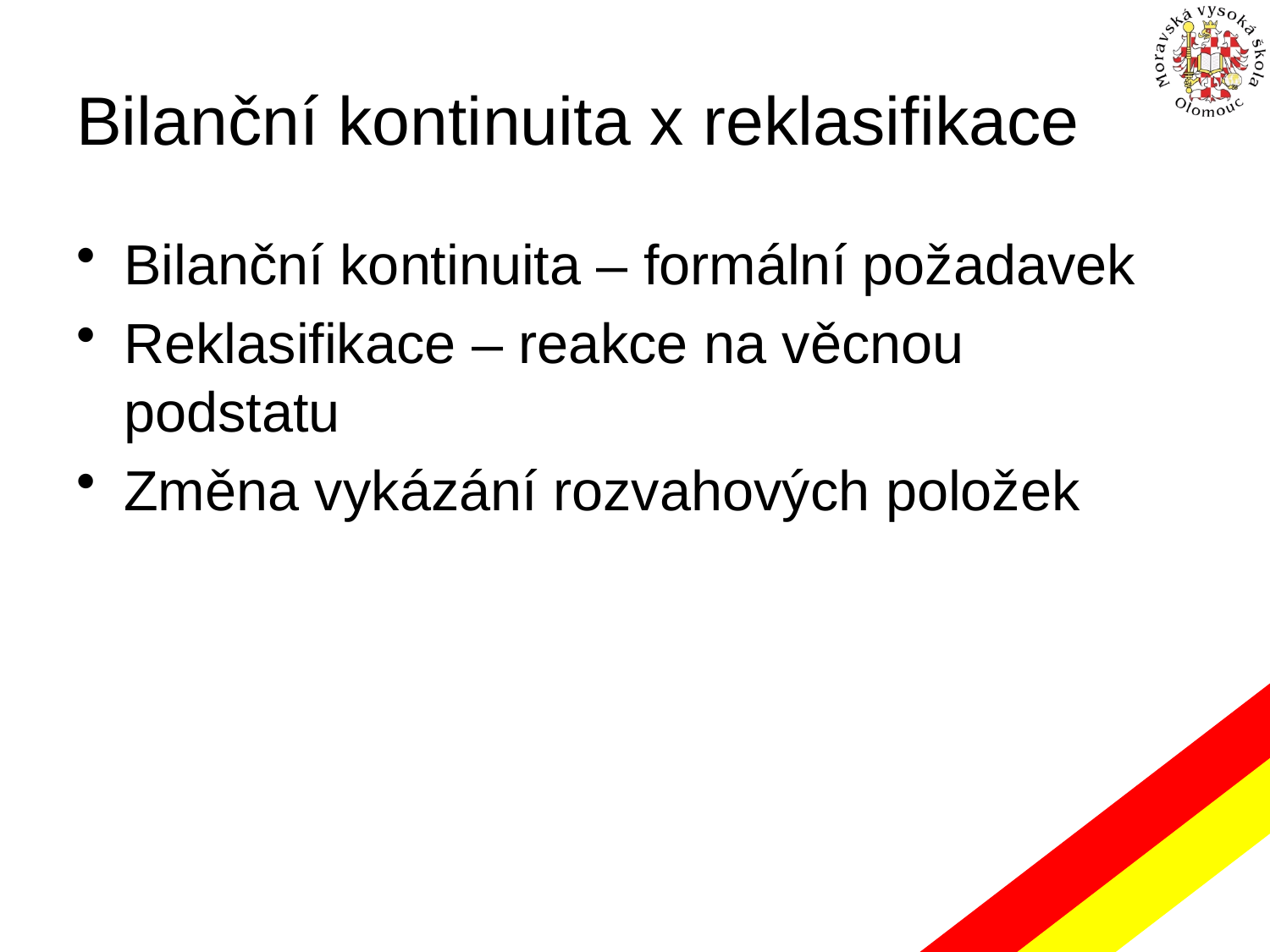

# Bilanční kontinuita x reklasifikace
Bilanční kontinuita – formální požadavek
Reklasifikace – reakce na věcnou podstatu
Změna vykázání rozvahových položek